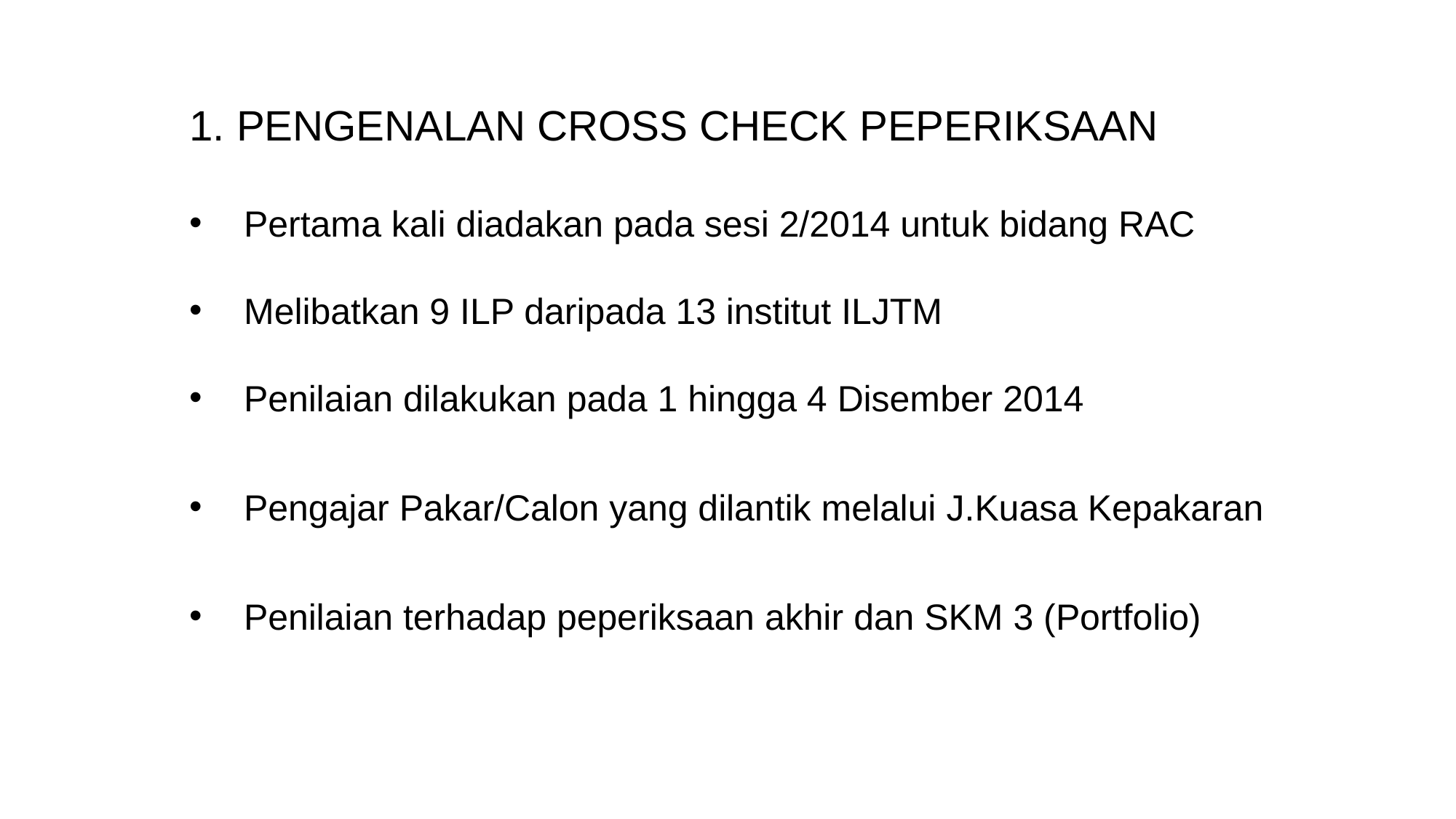

1. PENGENALAN CROSS CHECK PEPERIKSAAN

Pertama kali diadakan pada sesi 2/2014 untuk bidang RAC

Melibatkan 9 ILP daripada 13 institut ILJTM

Penilaian dilakukan pada 1 hingga 4 Disember 2014

Pengajar Pakar/Calon yang dilantik melalui J.Kuasa Kepakaran

Penilaian terhadap peperiksaan akhir dan SKM 3 (Portfolio)